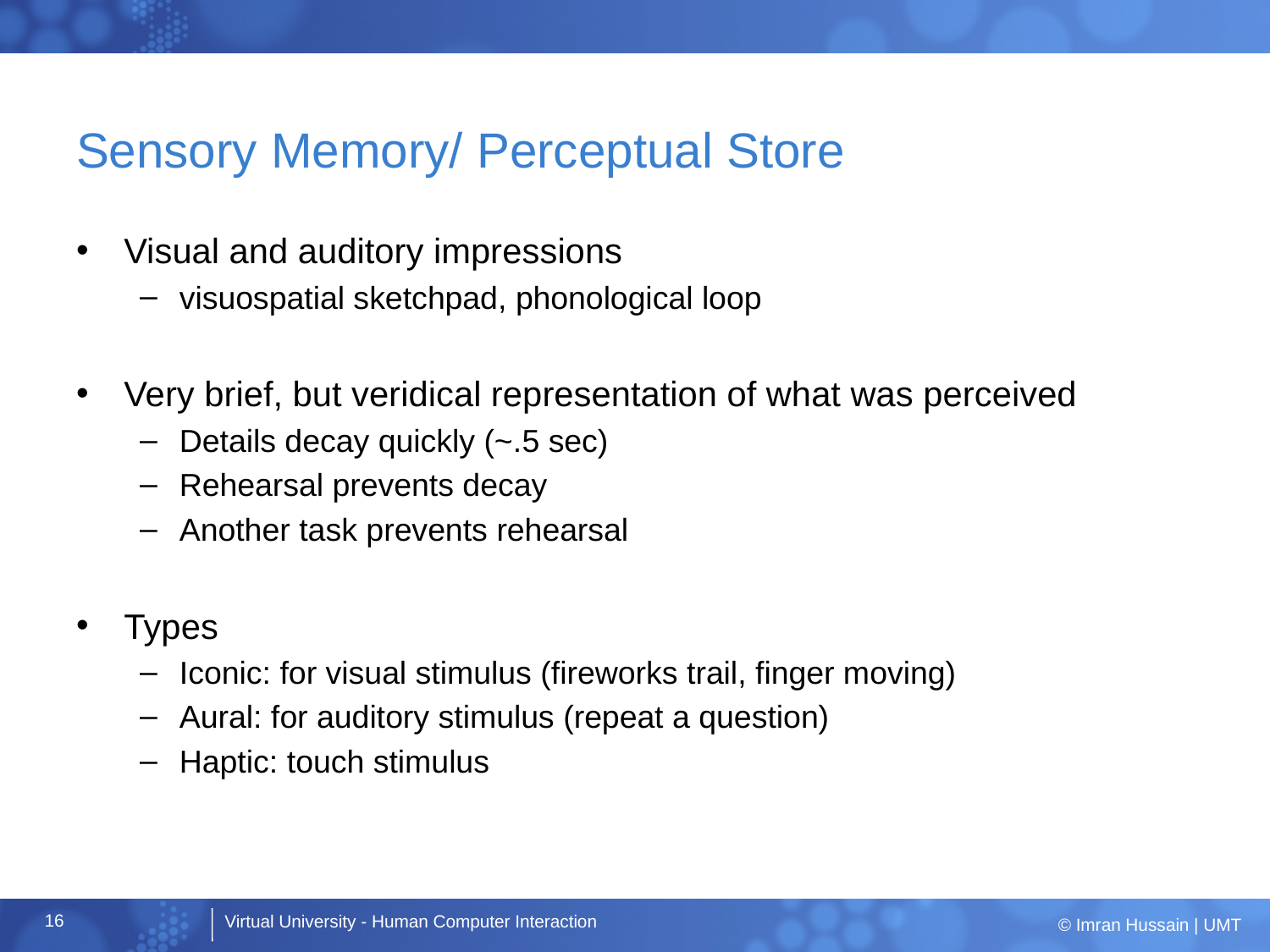

# Sensory Memory/ Perceptual Store
Visual and auditory impressions
visuospatial sketchpad, phonological loop

Very brief, but veridical representation of what was perceived
Details decay quickly (~.5 sec)
Rehearsal prevents decay
Another task prevents rehearsal

Types
Iconic: for visual stimulus (fireworks trail, finger moving)
Aural: for auditory stimulus (repeat a question)
Haptic: touch stimulus